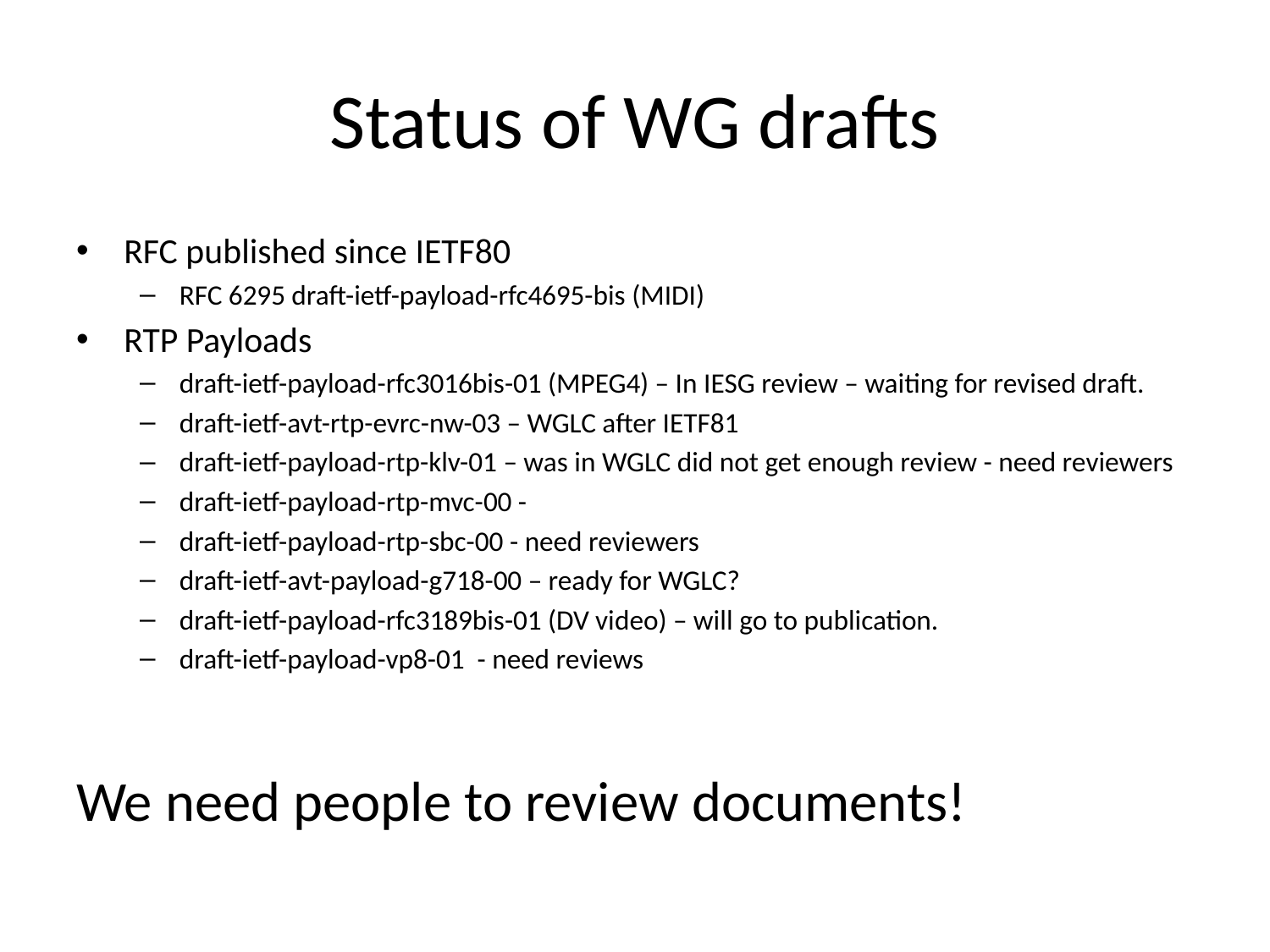

# Status of WG drafts
RFC published since IETF80
RFC 6295 draft-ietf-payload-rfc4695-bis (MIDI)
RTP Payloads
draft-ietf-payload-rfc3016bis-01 (MPEG4) – In IESG review – waiting for revised draft.
draft-ietf-avt-rtp-evrc-nw-03 – WGLC after IETF81
draft-ietf-payload-rtp-klv-01 – was in WGLC did not get enough review - need reviewers
draft-ietf-payload-rtp-mvc-00 -
draft-ietf-payload-rtp-sbc-00 - need reviewers
draft-ietf-avt-payload-g718-00 – ready for WGLC?
draft-ietf-payload-rfc3189bis-01 (DV video) – will go to publication.
draft-ietf-payload-vp8-01  - need reviews

We need people to review documents!